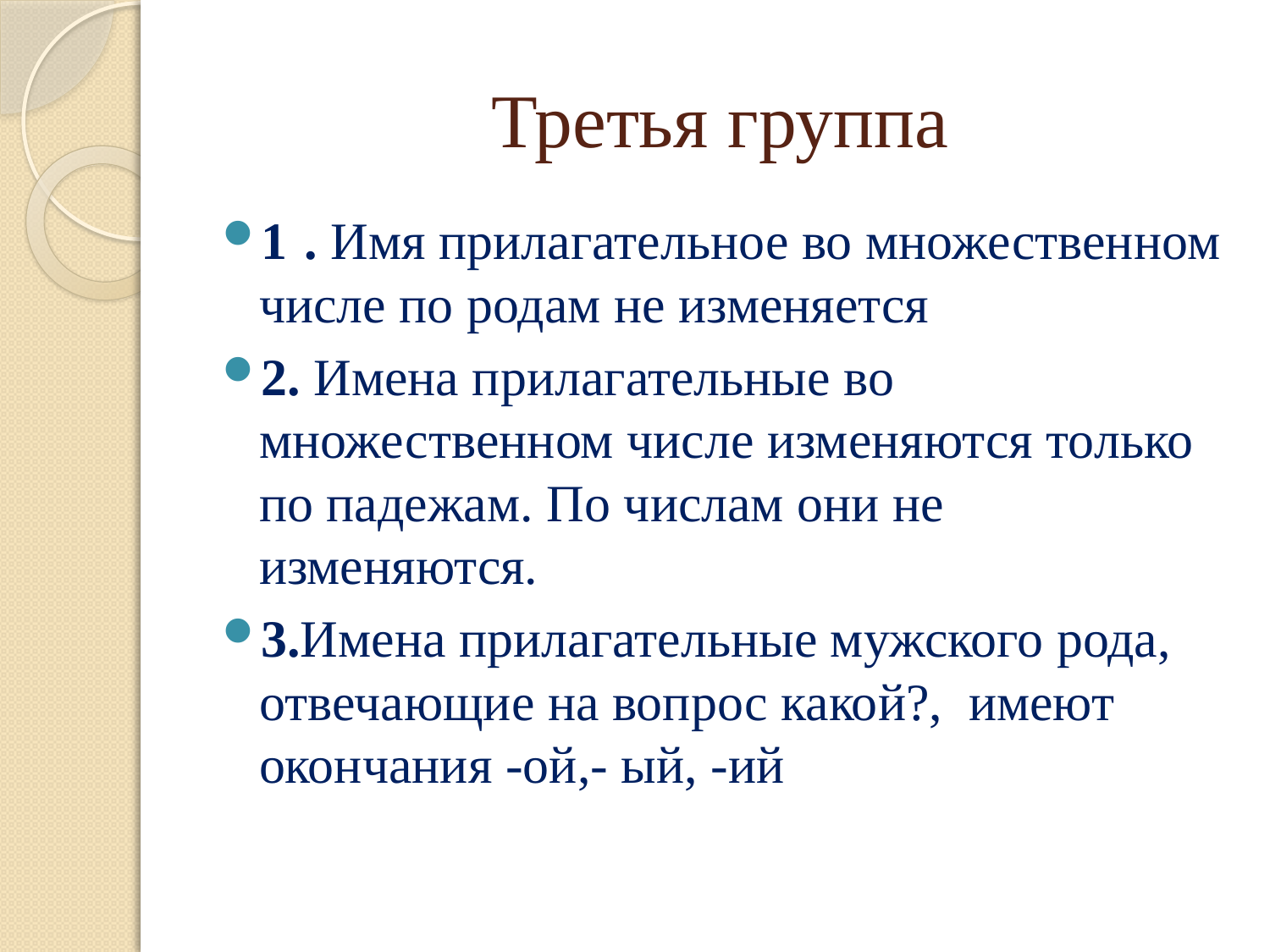

# Третья группа
1 . Имя прилагательное во множественном числе по родам не изменяется
2. Имена прилагательные во множественном числе изменяются только по падежам. По числам они не изменяются.
3.Имена прилагательные мужского рода, отвечающие на вопрос какой?,  имеют окончания -ой,- ый, -ий